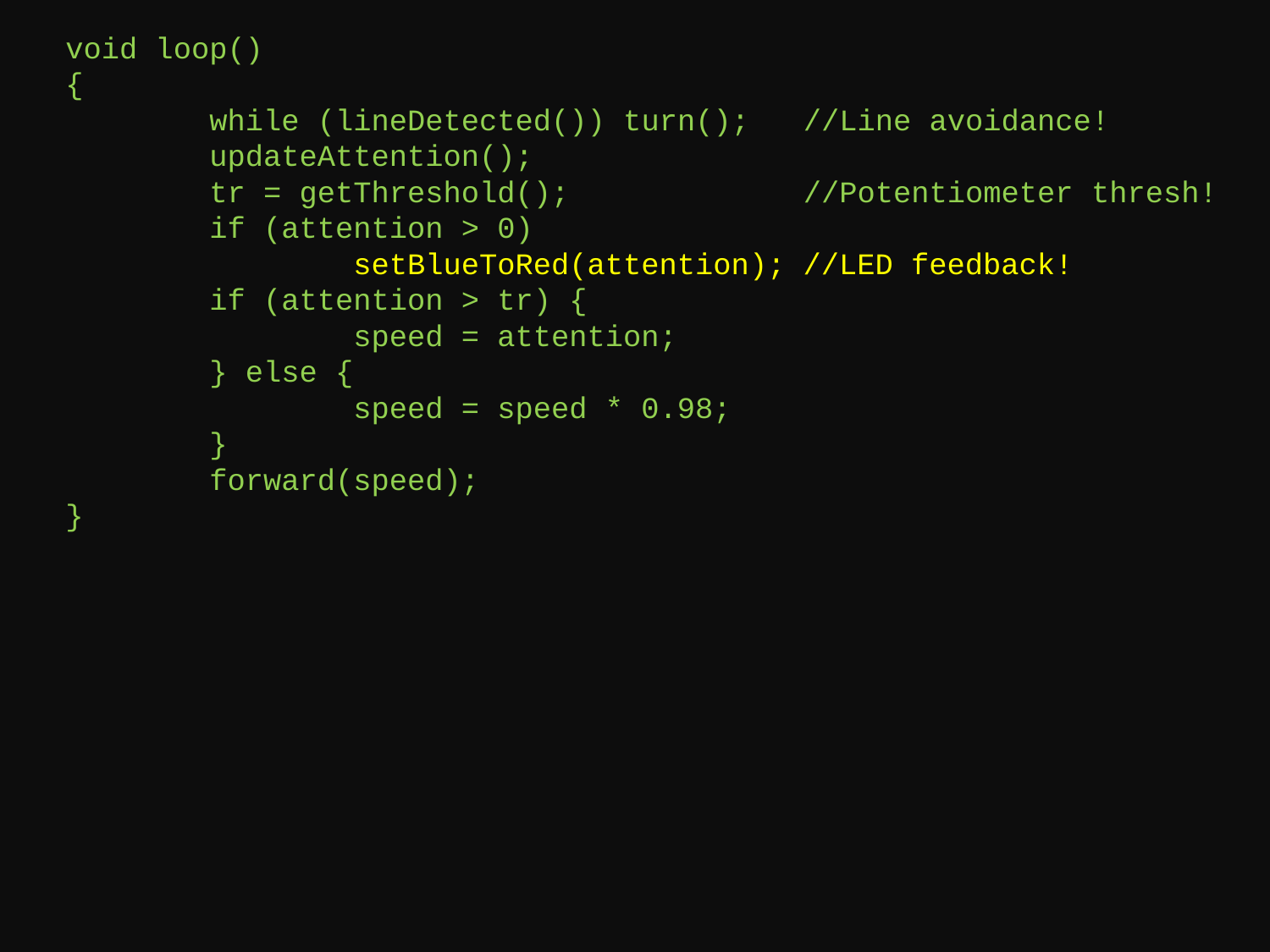

void loop()
{
        while (lineDetected()) turn();   //Line avoidance!
        updateAttention();
        tr = getThreshold();             //Potentiometer thresh!
        if (attention > 0)
                setBlueToRed(attention); //LED feedback!
        if (attention > tr) {
                speed = attention;
        } else {
                speed = speed * 0.98;
        }
        forward(speed);
}